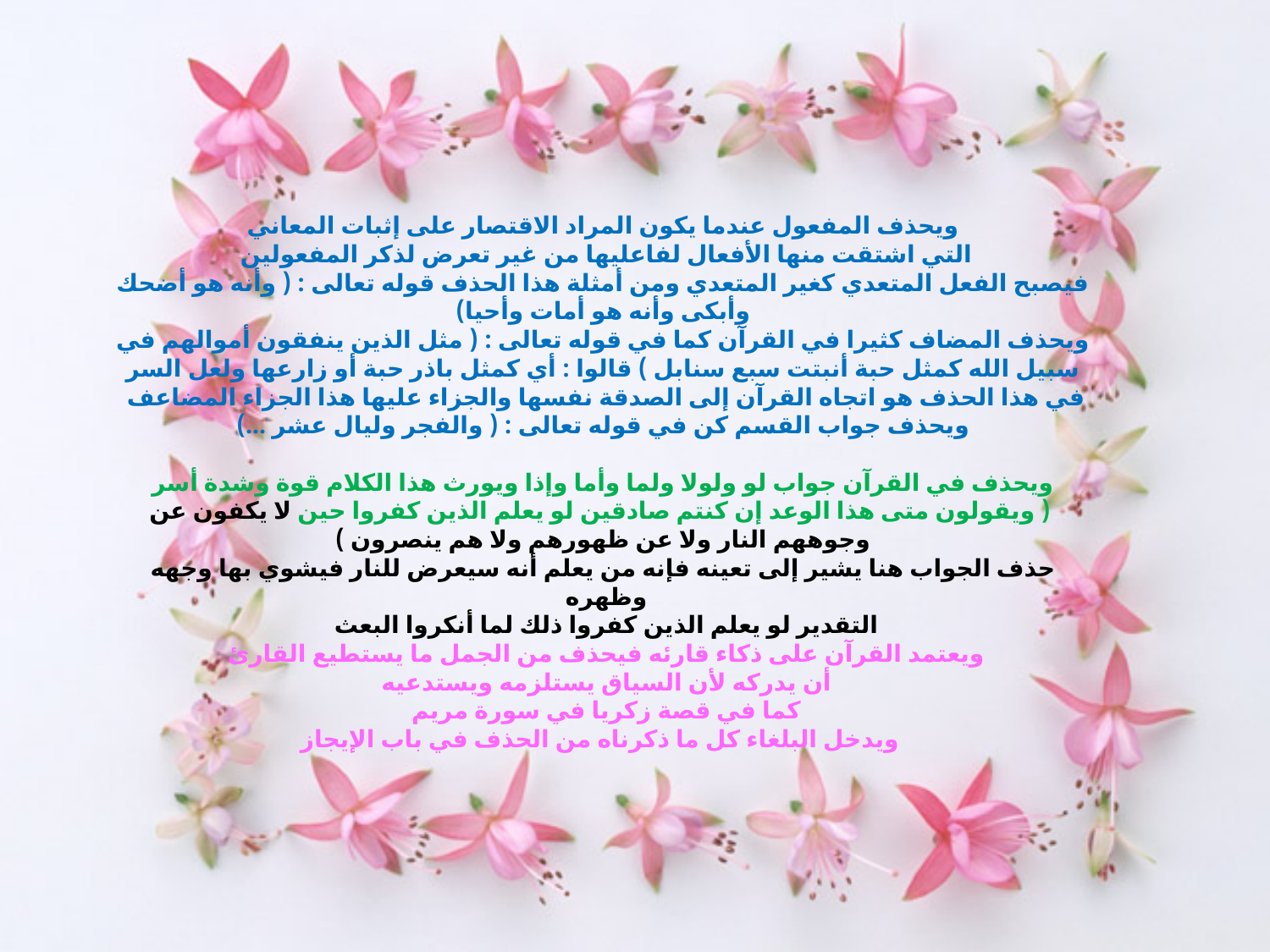

# ويحذف المفعول عندما يكون المراد الاقتصار على إثبات المعاني التي اشتقت منها الأفعال لفاعليها من غير تعرض لذكر المفعولين فيصبح الفعل المتعدي كغير المتعدي ومن أمثلة هذا الحذف قوله تعالى : ( وأنه هو أضحك وأبكى وأنه هو أمات وأحيا) ويحذف المضاف كثيرا في القرآن كما في قوله تعالى : ( مثل الذين ينفقون أموالهم في سبيل الله كمثل حبة أنبتت سبع سنابل ) قالوا : أي كمثل باذر حبة أو زارعها ولعل السر في هذا الحذف هو اتجاه القرآن إلى الصدقة نفسها والجزاء عليها هذا الجزاء المضاعف ويحذف جواب القسم كن في قوله تعالى : ( والفجر وليال عشر ...)   ويحذف في القرآن جواب لو ولولا ولما وأما وإذا ويورث هذا الكلام قوة وشدة أسر  ( ويقولون متى هذا الوعد إن كنتم صادقين لو يعلم الذين كفروا حين لا يكفون عن وجوههم النار ولا عن ظهورهم ولا هم ينصرون ) حذف الجواب هنا يشير إلى تعينه فإنه من يعلم أنه سيعرض للنار فيشوي بها وجهه وظهره التقدير لو يعلم الذين كفروا ذلك لما أنكروا البعث ويعتمد القرآن على ذكاء قارئه فيحذف من الجمل ما يستطيع القارئ أن يدركه لأن السياق يستلزمه ويستدعيه كما في قصة زكريا في سورة مريم  ويدخل البلغاء كل ما ذكرناه من الحذف في باب الإيجاز